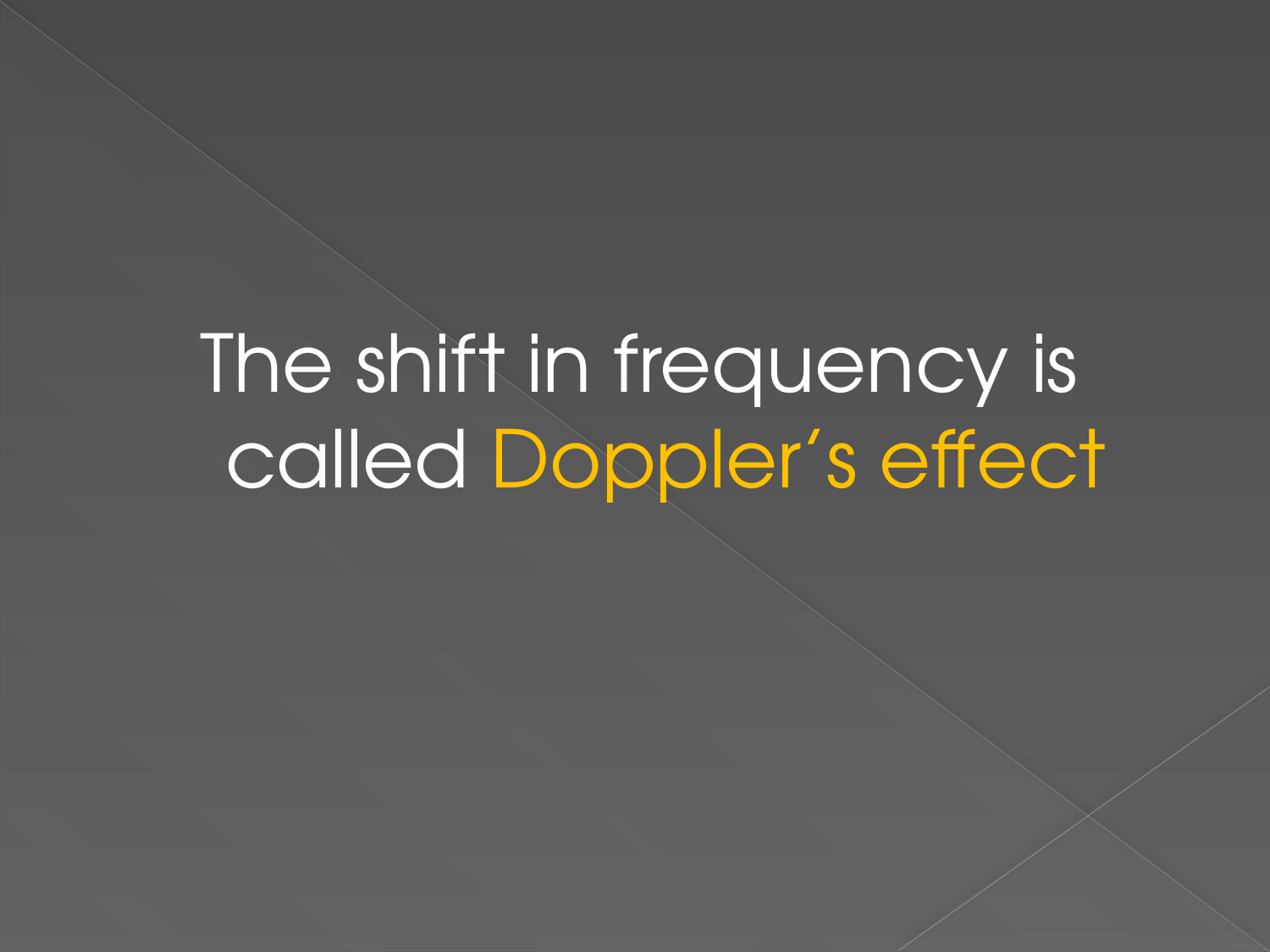

The shift in frequency is called Doppler’s effect